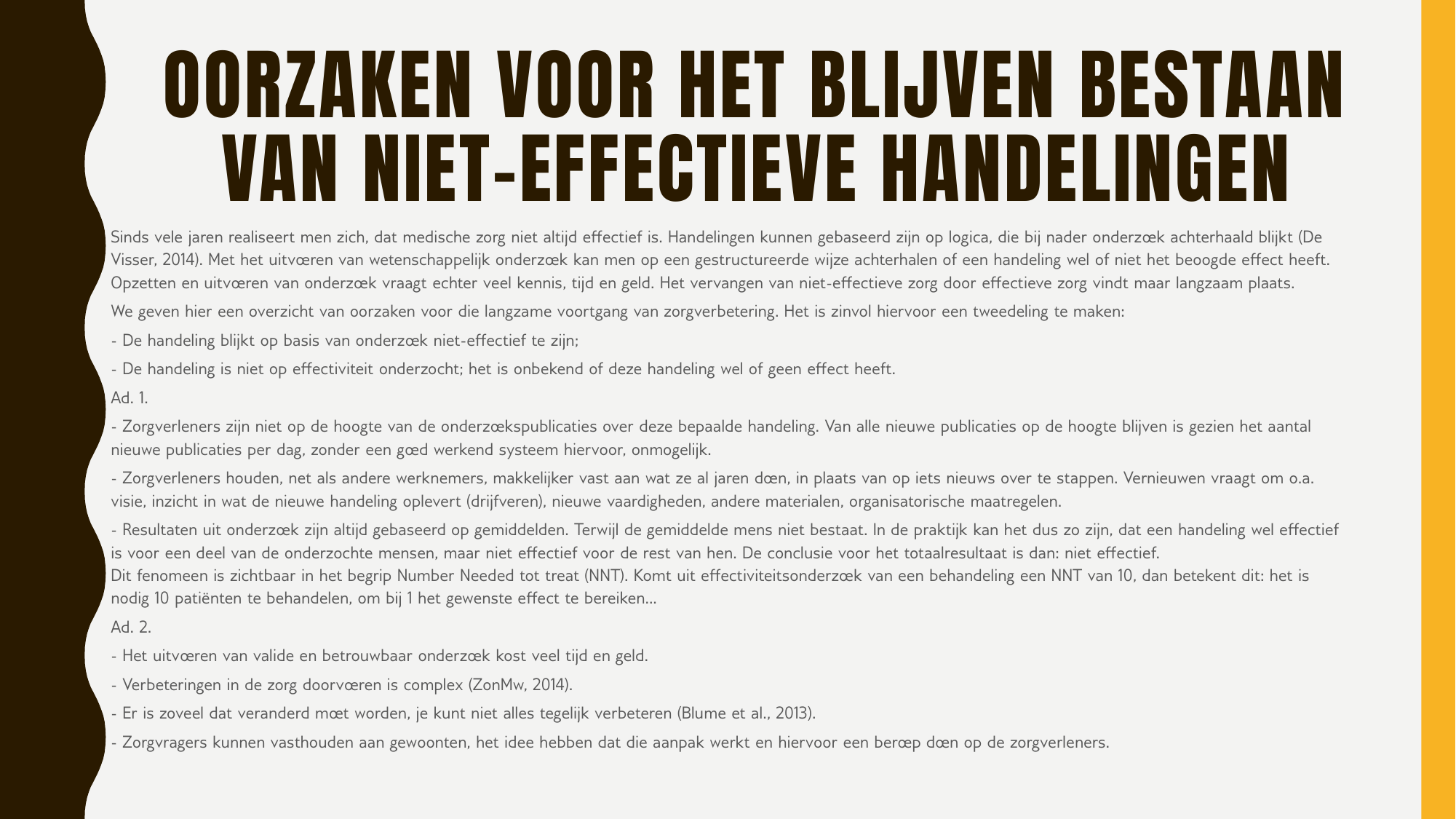

# Oorzaken voor het blijven bestaan van niet-effectieve handelingen
Sinds vele jaren realiseert men zich, dat medische zorg niet altijd effectief is. Handelingen kunnen gebaseerd zijn op logica, die bij nader onderzoek achterhaald blijkt (De Visser, 2014). Met het uitvoeren van wetenschappelijk onderzoek kan men op een gestructureerde wijze achterhalen of een handeling wel of niet het beoogde effect heeft. Opzetten en uitvoeren van onderzoek vraagt echter veel kennis, tijd en geld. Het vervangen van niet-effectieve zorg door effectieve zorg vindt maar langzaam plaats.
We geven hier een overzicht van oorzaken voor die langzame voortgang van zorgverbetering. Het is zinvol hiervoor een tweedeling te maken:
- De handeling blijkt op basis van onderzoek niet-effectief te zijn;
- De handeling is niet op effectiviteit onderzocht; het is onbekend of deze handeling wel of geen effect heeft.
Ad. 1.
- Zorgverleners zijn niet op de hoogte van de onderzoekspublicaties over deze bepaalde handeling. Van alle nieuwe publicaties op de hoogte blijven is gezien het aantal nieuwe publicaties per dag, zonder een goed werkend systeem hiervoor, onmogelijk.
- Zorgverleners houden, net als andere werknemers, makkelijker vast aan wat ze al jaren doen, in plaats van op iets nieuws over te stappen. Vernieuwen vraagt om o.a. visie, inzicht in wat de nieuwe handeling oplevert (drijfveren), nieuwe vaardigheden, andere materialen, organisatorische maatregelen.
- Resultaten uit onderzoek zijn altijd gebaseerd op gemiddelden. Terwijl de gemiddelde mens niet bestaat. In de praktijk kan het dus zo zijn, dat een handeling wel effectief is voor een deel van de onderzochte mensen, maar niet effectief voor de rest van hen. De conclusie voor het totaalresultaat is dan: niet effectief.
Dit fenomeen is zichtbaar in het begrip Number Needed tot treat (NNT). Komt uit effectiviteitsonderzoek van een behandeling een NNT van 10, dan betekent dit: het is nodig 10 patiënten te behandelen, om bij 1 het gewenste effect te bereiken...
Ad. 2.
- Het uitvoeren van valide en betrouwbaar onderzoek kost veel tijd en geld.
- Verbeteringen in de zorg doorvoeren is complex (ZonMw, 2014).
- Er is zoveel dat veranderd moet worden, je kunt niet alles tegelijk verbeteren (Blume et al., 2013).
- Zorgvragers kunnen vasthouden aan gewoonten, het idee hebben dat die aanpak werkt en hiervoor een beroep doen op de zorgverleners.